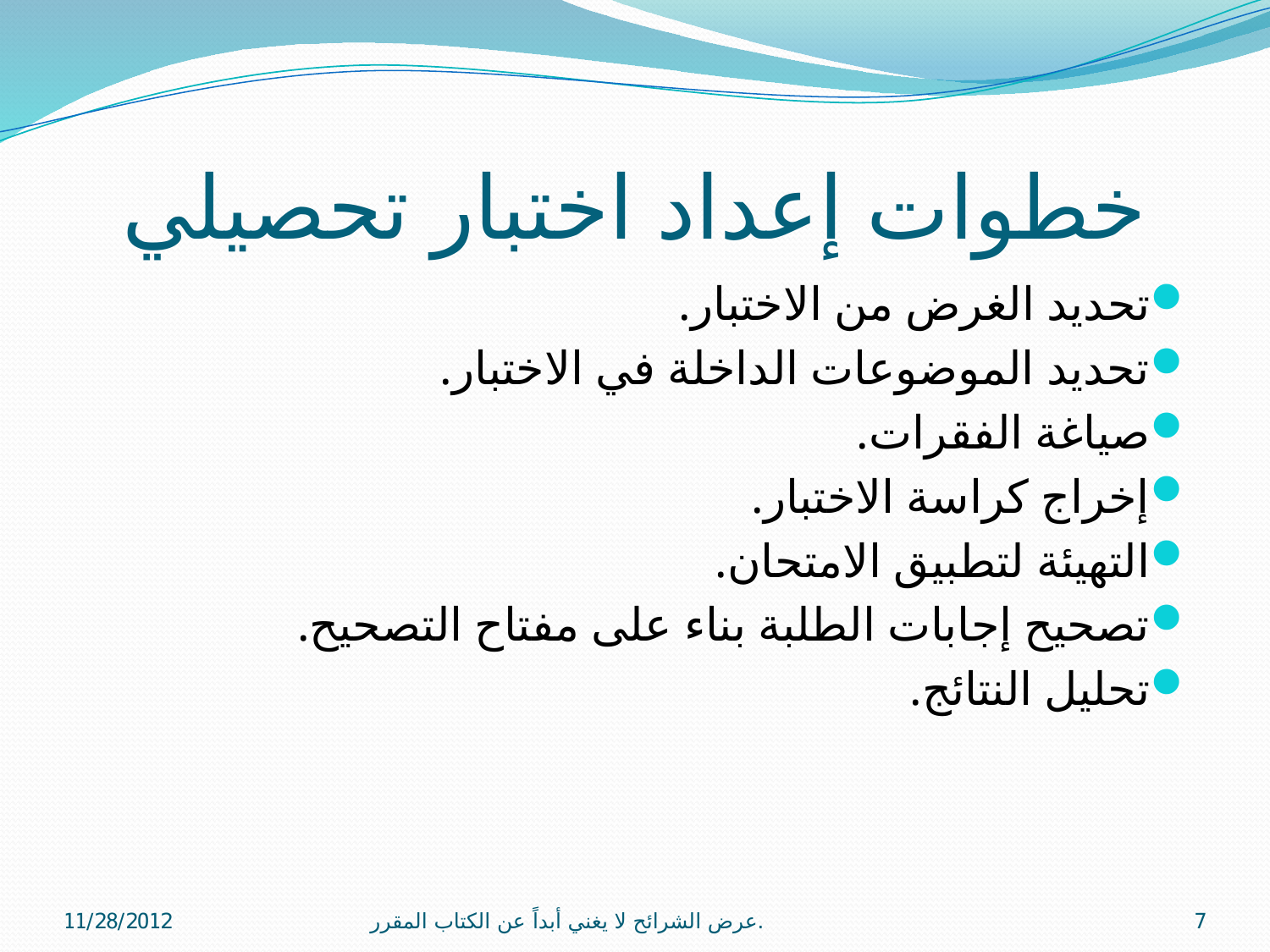

# خطوات إعداد اختبار تحصيلي
تحديد الغرض من الاختبار.
تحديد الموضوعات الداخلة في الاختبار.
صياغة الفقرات.
إخراج كراسة الاختبار.
التهيئة لتطبيق الامتحان.
تصحيح إجابات الطلبة بناء على مفتاح التصحيح.
تحليل النتائج.
11/28/2012
عرض الشرائح لا يغني أبداً عن الكتاب المقرر.
7